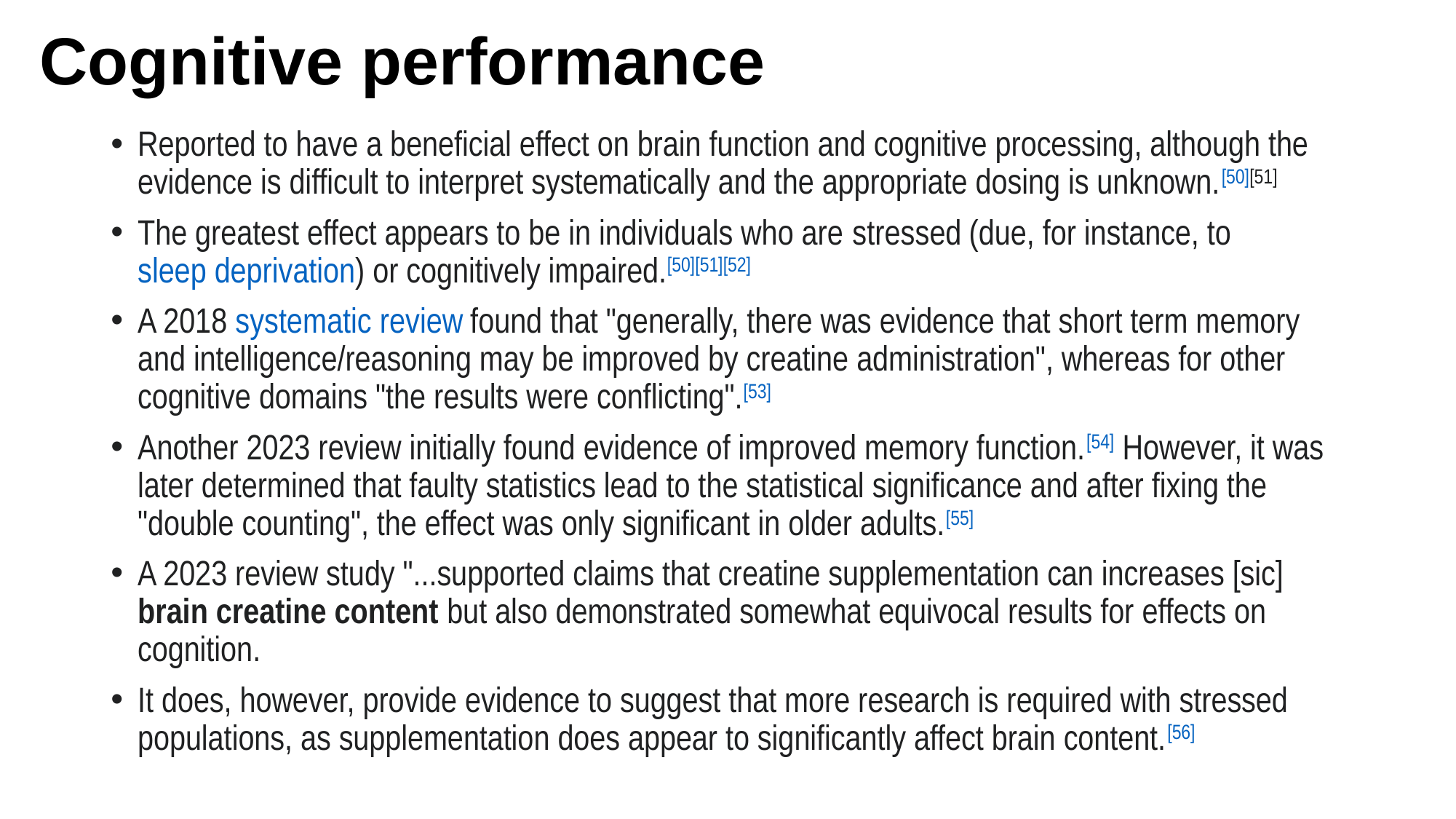

# Cognitive performance
Reported to have a beneficial effect on brain function and cognitive processing, although the evidence is difficult to interpret systematically and the appropriate dosing is unknown.[50][51]
The greatest effect appears to be in individuals who are stressed (due, for instance, to sleep deprivation) or cognitively impaired.[50][51][52]
A 2018 systematic review found that "generally, there was evidence that short term memory and intelligence/reasoning may be improved by creatine administration", whereas for other cognitive domains "the results were conflicting".[53]
Another 2023 review initially found evidence of improved memory function.[54] However, it was later determined that faulty statistics lead to the statistical significance and after fixing the "double counting", the effect was only significant in older adults.[55]
A 2023 review study "...supported claims that creatine supplementation can increases [sic] brain creatine content but also demonstrated somewhat equivocal results for effects on cognition.
It does, however, provide evidence to suggest that more research is required with stressed populations, as supplementation does appear to significantly affect brain content.[56]